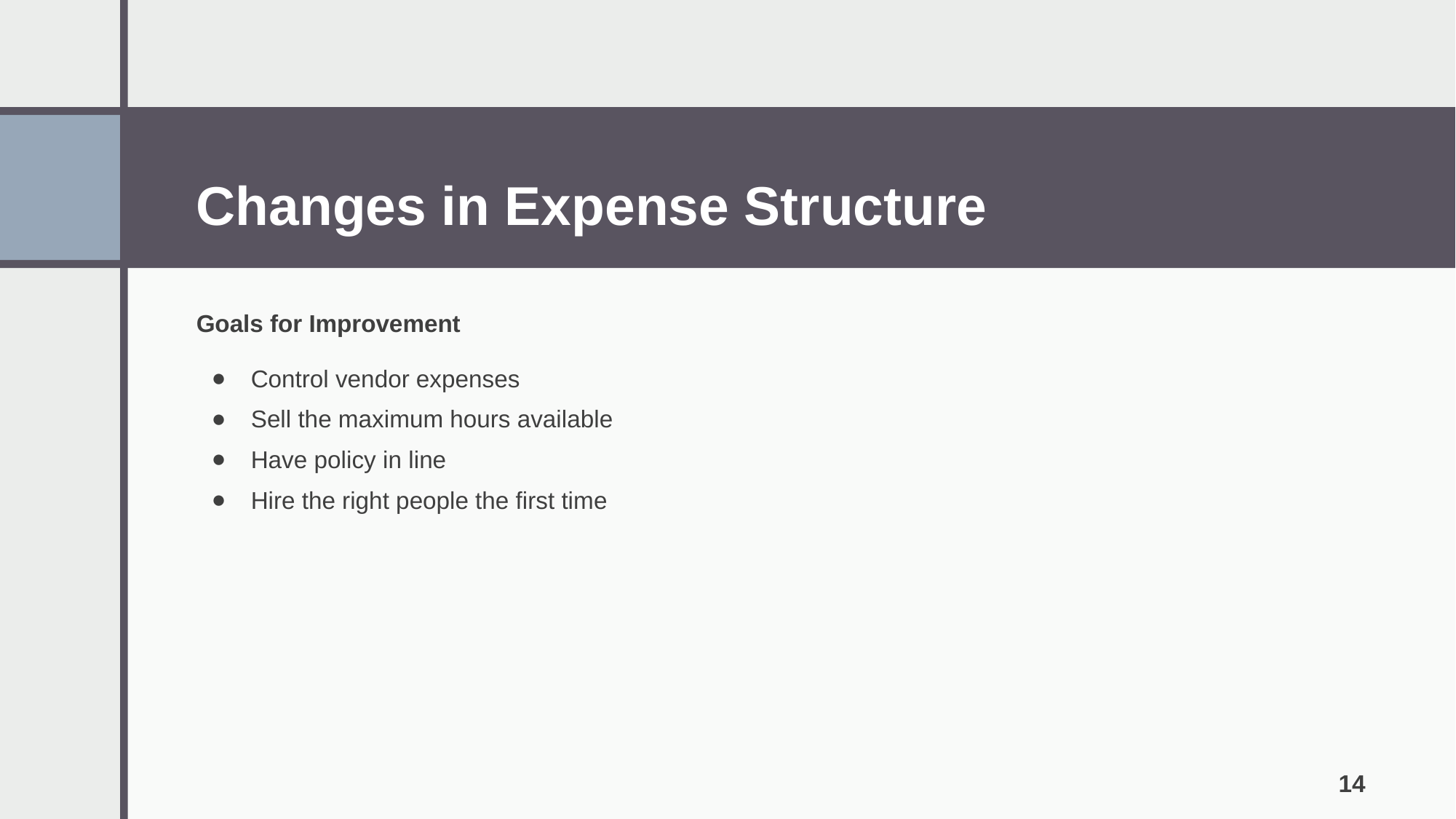

# Changes in Expense Structure
Goals for Improvement
Control vendor expenses
Sell the maximum hours available
Have policy in line
Hire the right people the first time

14